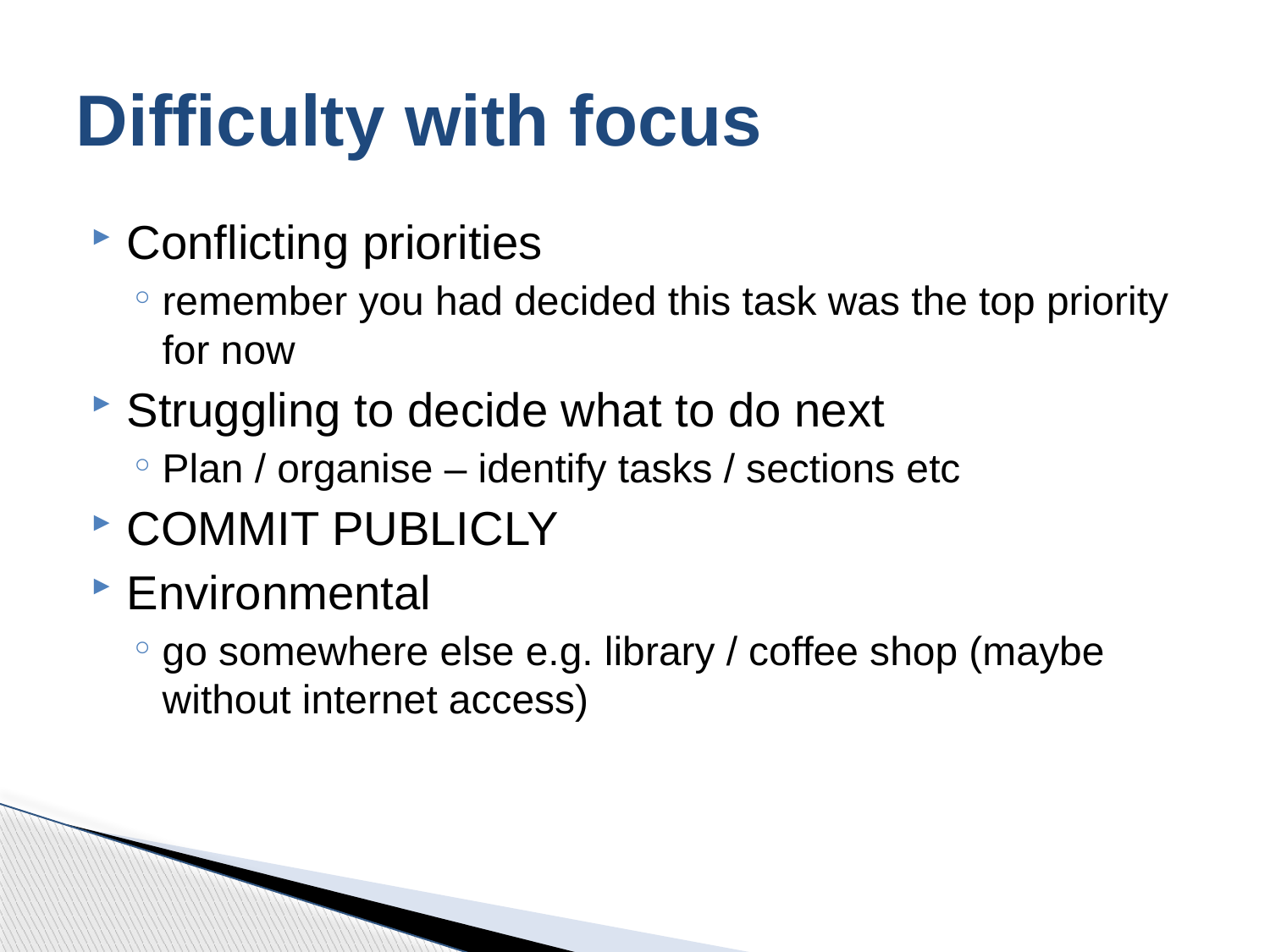

# Difficulty with focus
Conflicting priorities
remember you had decided this task was the top priority for now
Struggling to decide what to do next
Plan / organise – identify tasks / sections etc
COMMIT PUBLICLY
Environmental
go somewhere else e.g. library / coffee shop (maybe without internet access)